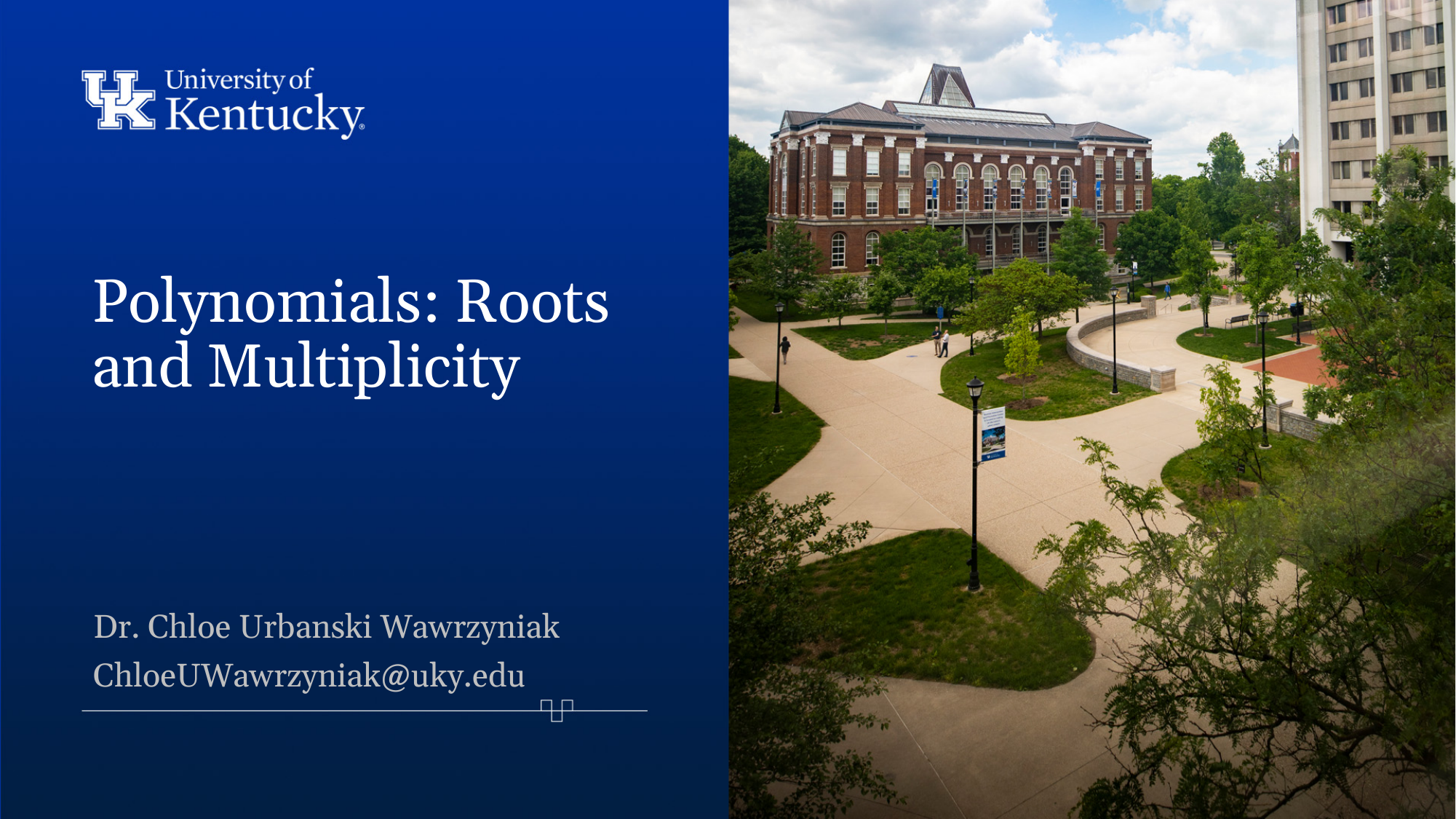

# Polynomials: Roots and Multiplicity
Dr. Chloe Urbanski Wawrzyniak
ChloeUWawrzyniak@uky.edu